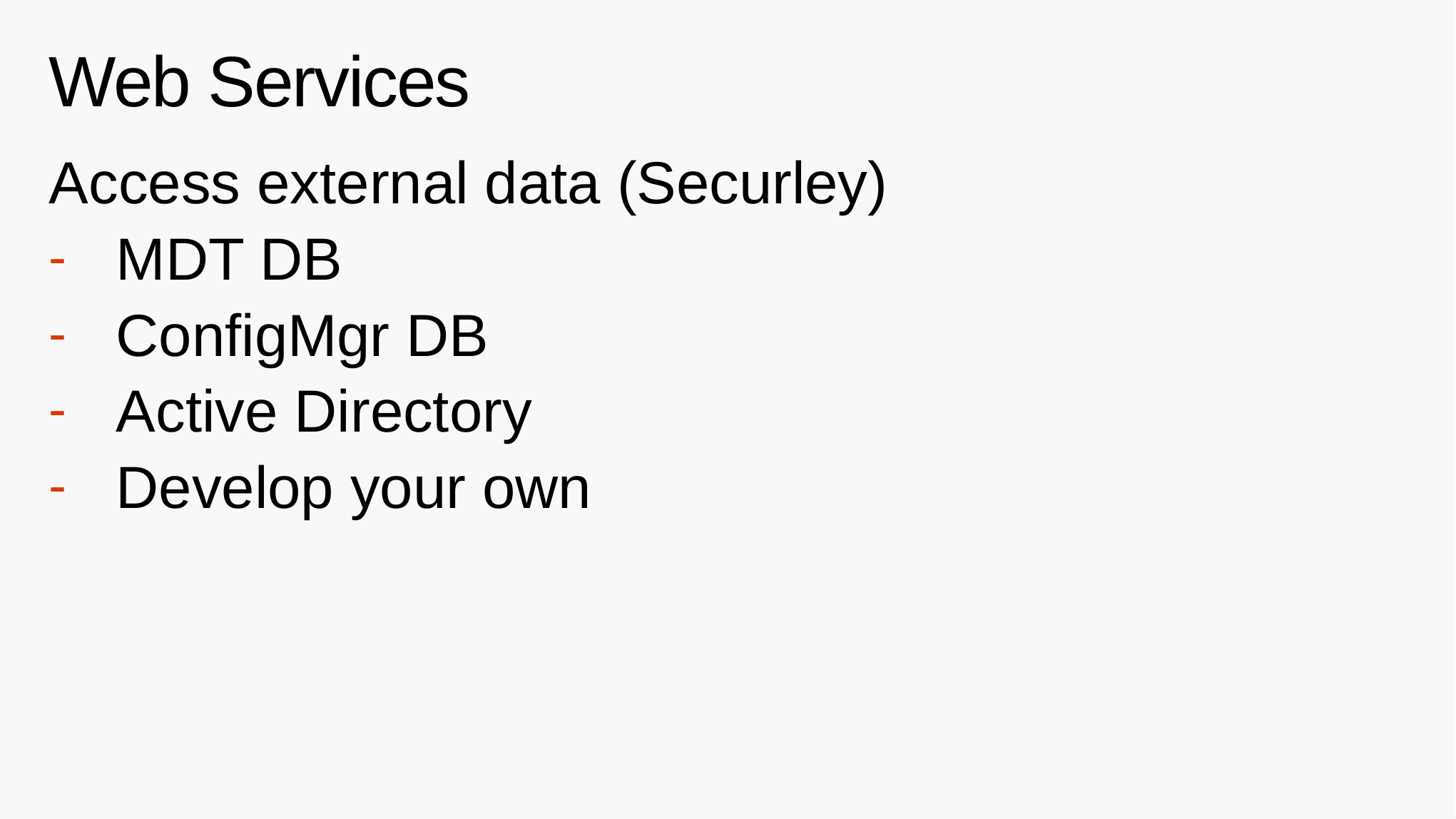

# Web Services
Access external data (Securley)
MDT DB
ConfigMgr DB
Active Directory
Develop your own